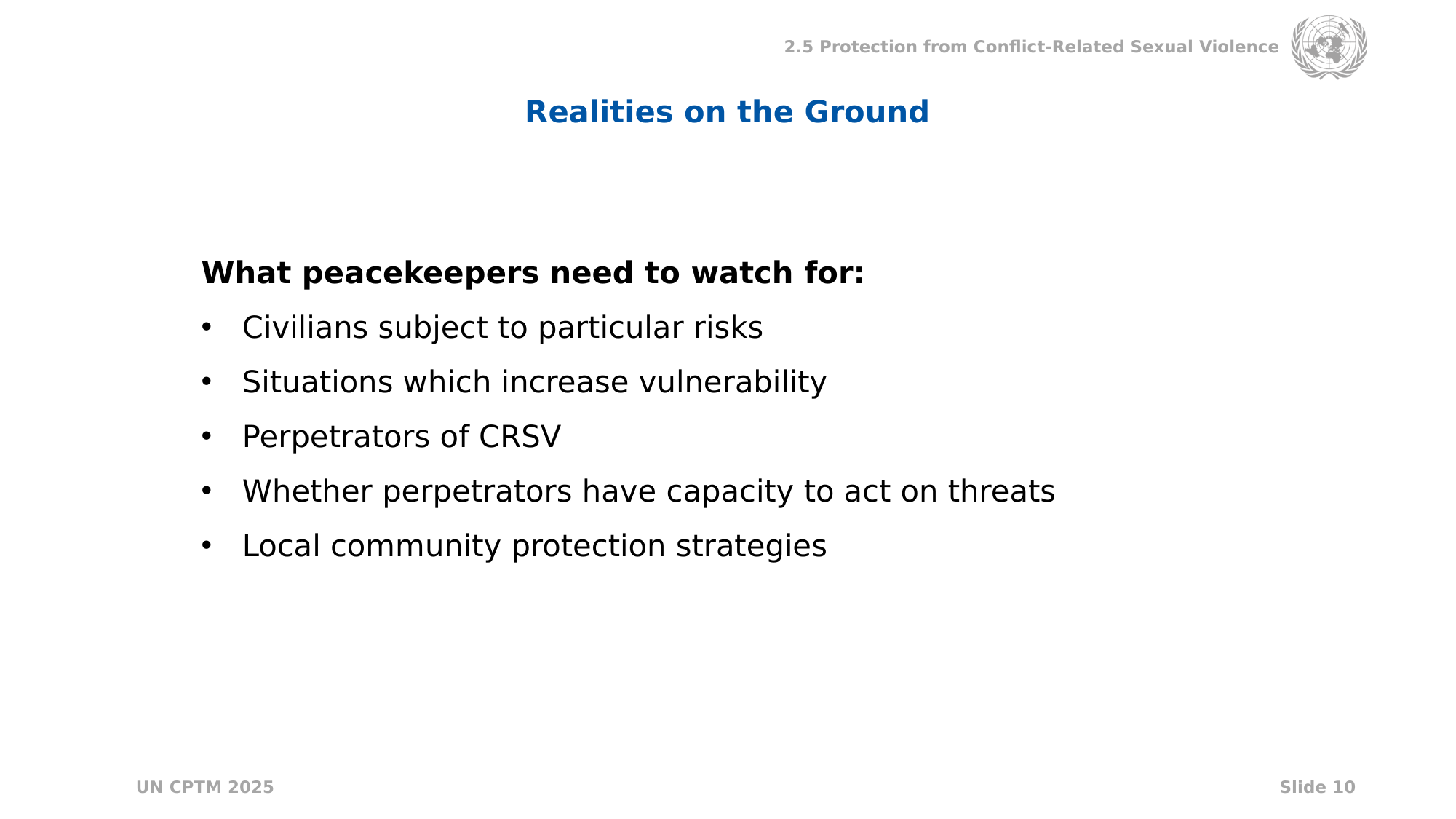

Realities on the Ground
What peacekeepers need to watch for:
Civilians subject to particular risks
Situations which increase vulnerability
Perpetrators of CRSV
Whether perpetrators have capacity to act on threats
Local community protection strategies